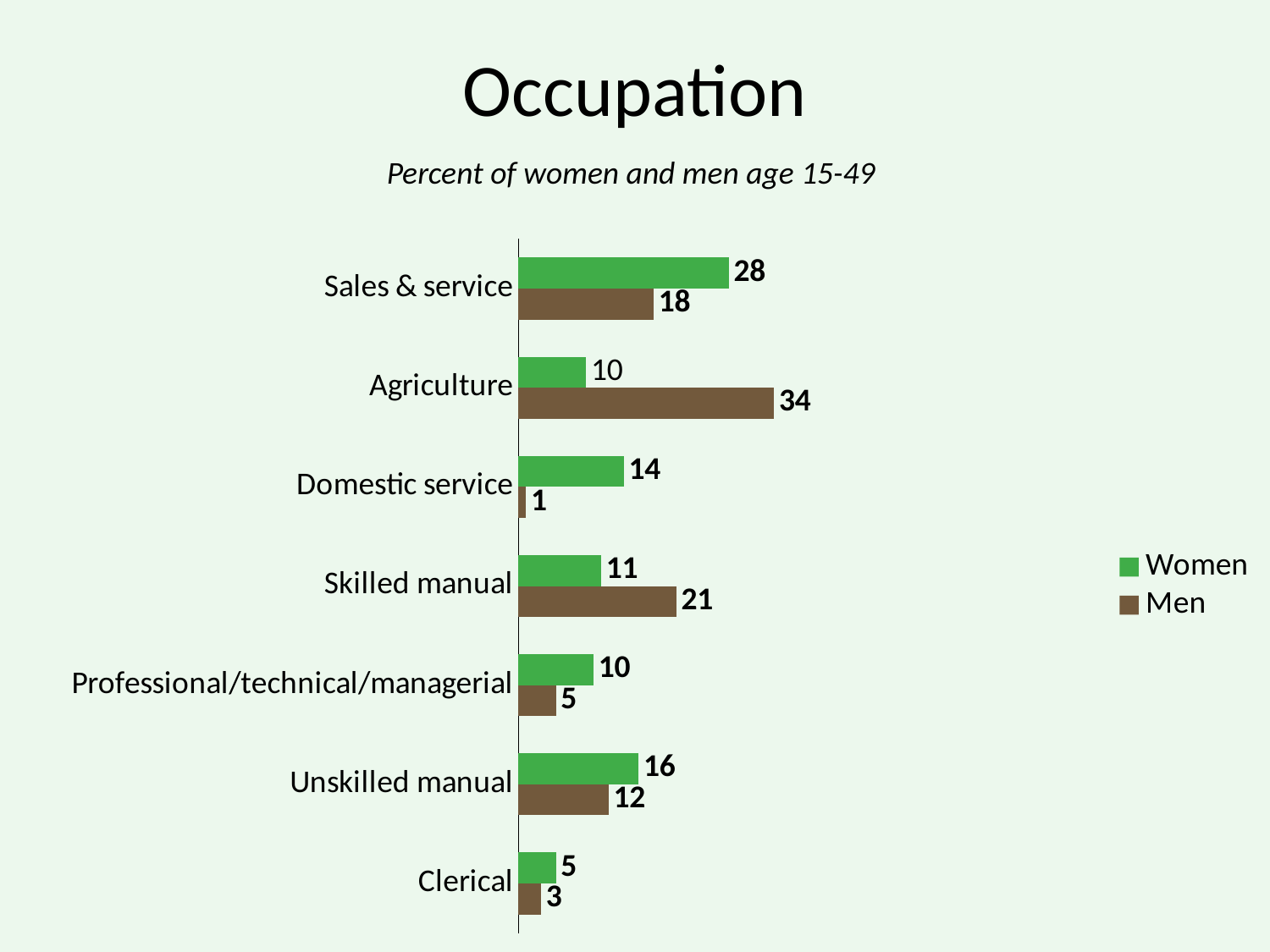

# Occupation
Percent of women and men age 15-49

### Chart

| Category | Men | Women |
|---|---|---|
| Clerical | 3.0 | 5.0 |
| Unskilled manual | 12.0 | 16.0 |
| Professional/technical/managerial | 5.0 | 10.0 |
| Skilled manual | 21.0 | 11.0 |
| Domestic service | 1.0 | 14.0 |
| Agriculture | 34.0 | 9.0 |
| Sales & service | 18.0 | 28.0 |